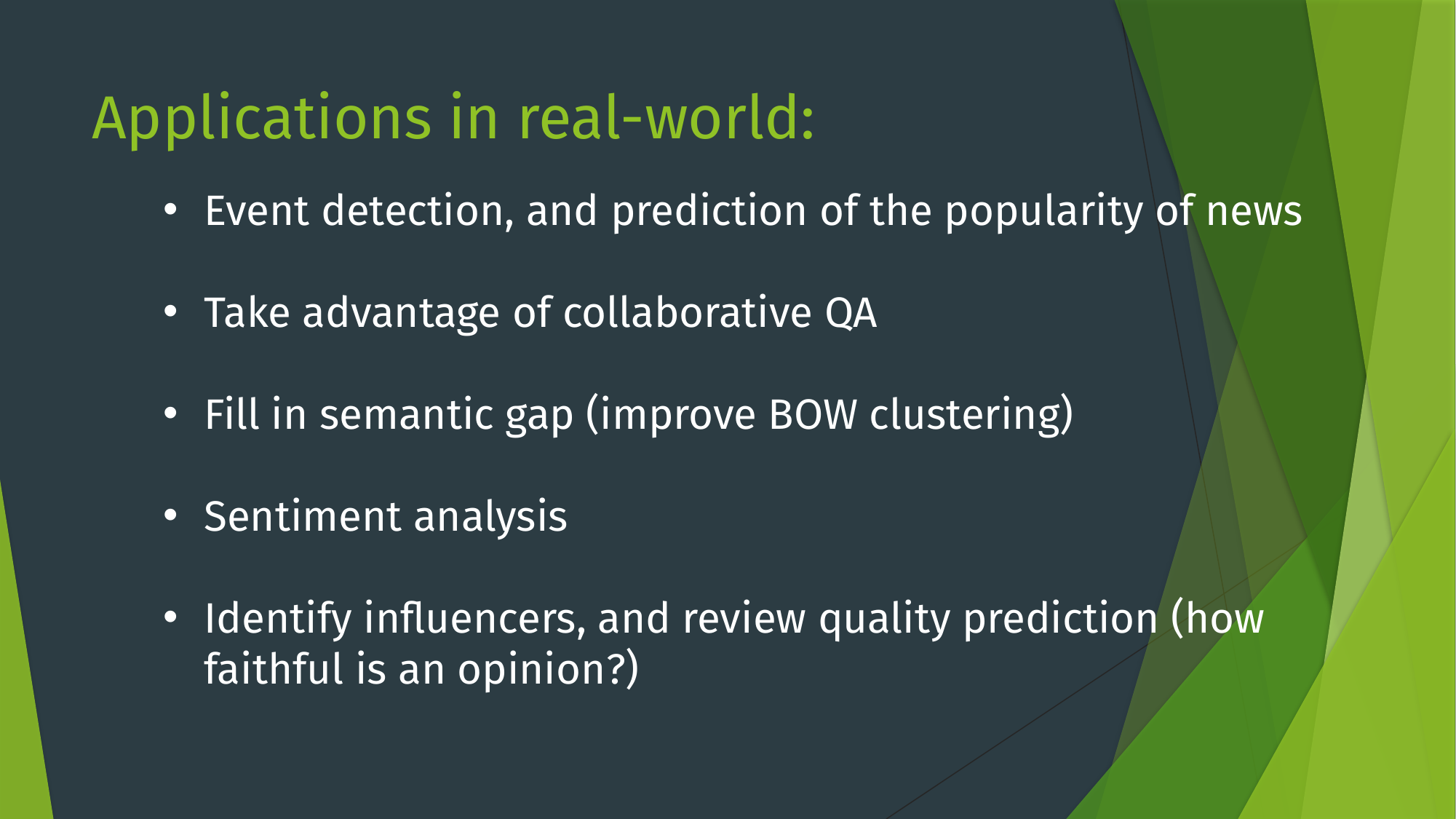

# Applications in real-world:
Event detection, and prediction of the popularity of news

Take advantage of collaborative QA

Fill in semantic gap (improve BOW clustering)

Sentiment analysis

Identify influencers, and review quality prediction (how faithful is an opinion?)